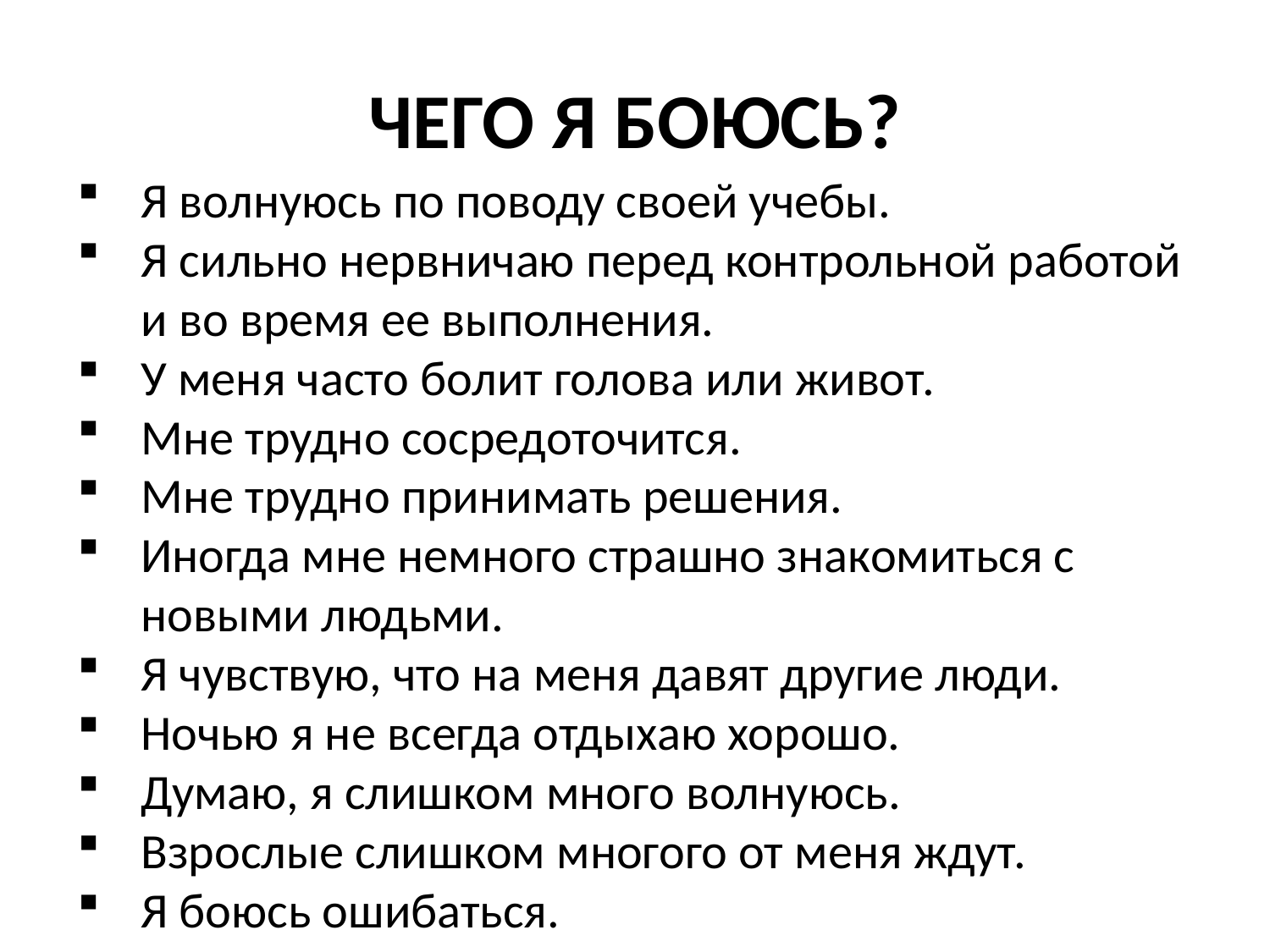

# ЧЕГО Я БОЮСЬ?
Я волнуюсь по поводу своей учебы.
Я сильно нервничаю перед контрольной работой и во время ее выполнения.
У меня часто болит голова или живот.
Мне трудно сосредоточится.
Мне трудно принимать решения.
Иногда мне немного страшно знакомиться с новыми людьми.
Я чувствую, что на меня давят другие люди.
Ночью я не всегда отдыхаю хорошо.
Думаю, я слишком много волнуюсь.
Взрослые слишком многого от меня ждут.
Я боюсь ошибаться.